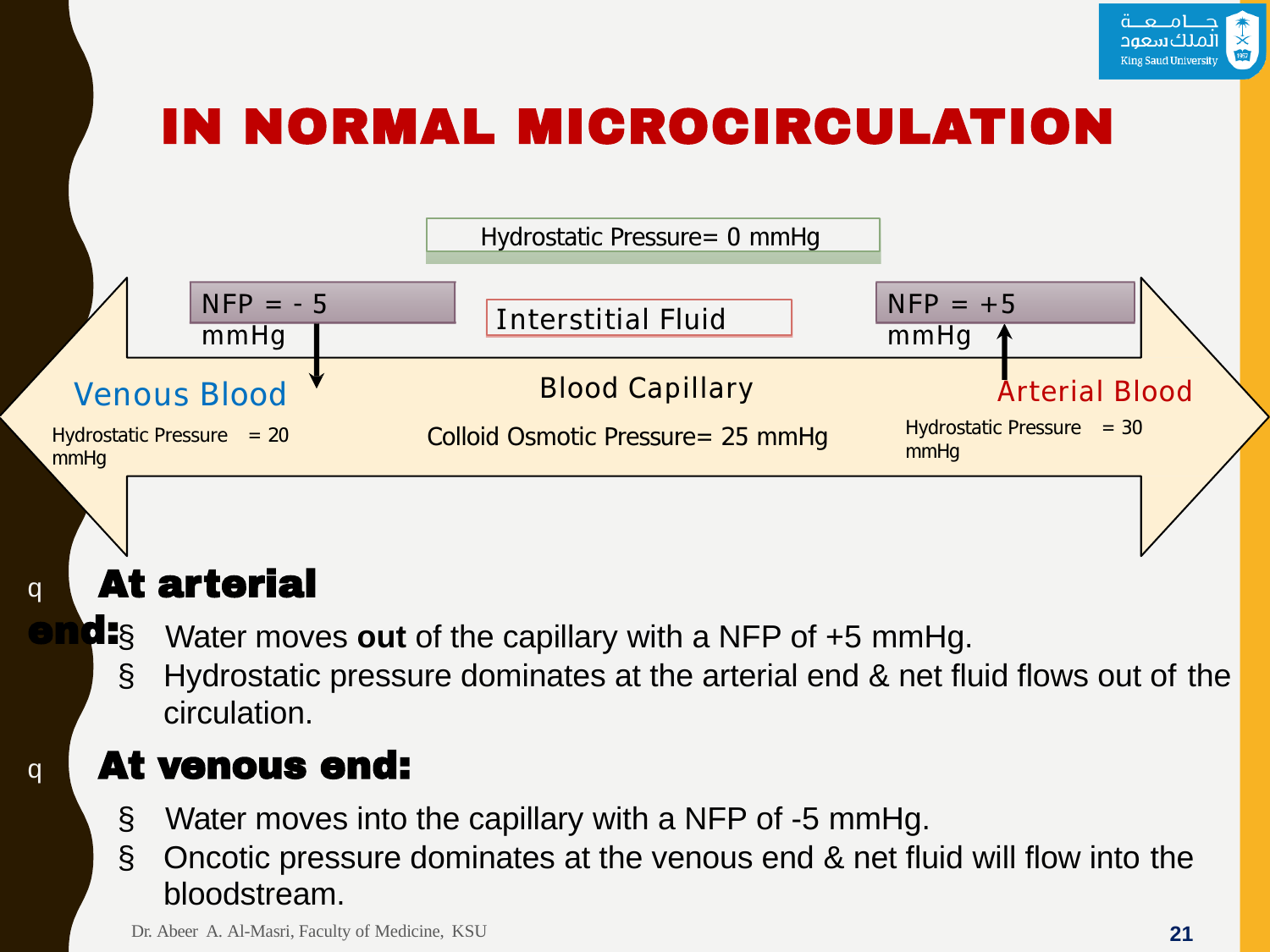

# IN NORMAL MICROCIRCULATION

Hydrostatic Pressure= 0 mmHg

NFP = - 5 mmHg
NFP = +5 mmHg

Interstitial Fluid

|  | Blood Capillary |  |  |
| --- | --- | --- | --- |
Arterial Blood
Venous Blood

Hydrostatic Pressure	= 30 mmHg

Colloid Osmotic Pressure= 25 mmHg
Hydrostatic Pressure	= 20 mmHg
q	At arterial end:
§	Water moves out of the capillary with a NFP of +5 mmHg.
§
Hydrostatic pressure dominates at the arterial end & net fluid flows out of the
circulation.
q	At venous end:
§	Water moves into the capillary with a NFP of -5 mmHg.
§
Oncotic pressure dominates at the venous end & net fluid will flow into the
bloodstream.
Dr. Abeer  A. Al-Masri, Faculty of Medicine, KSU
21